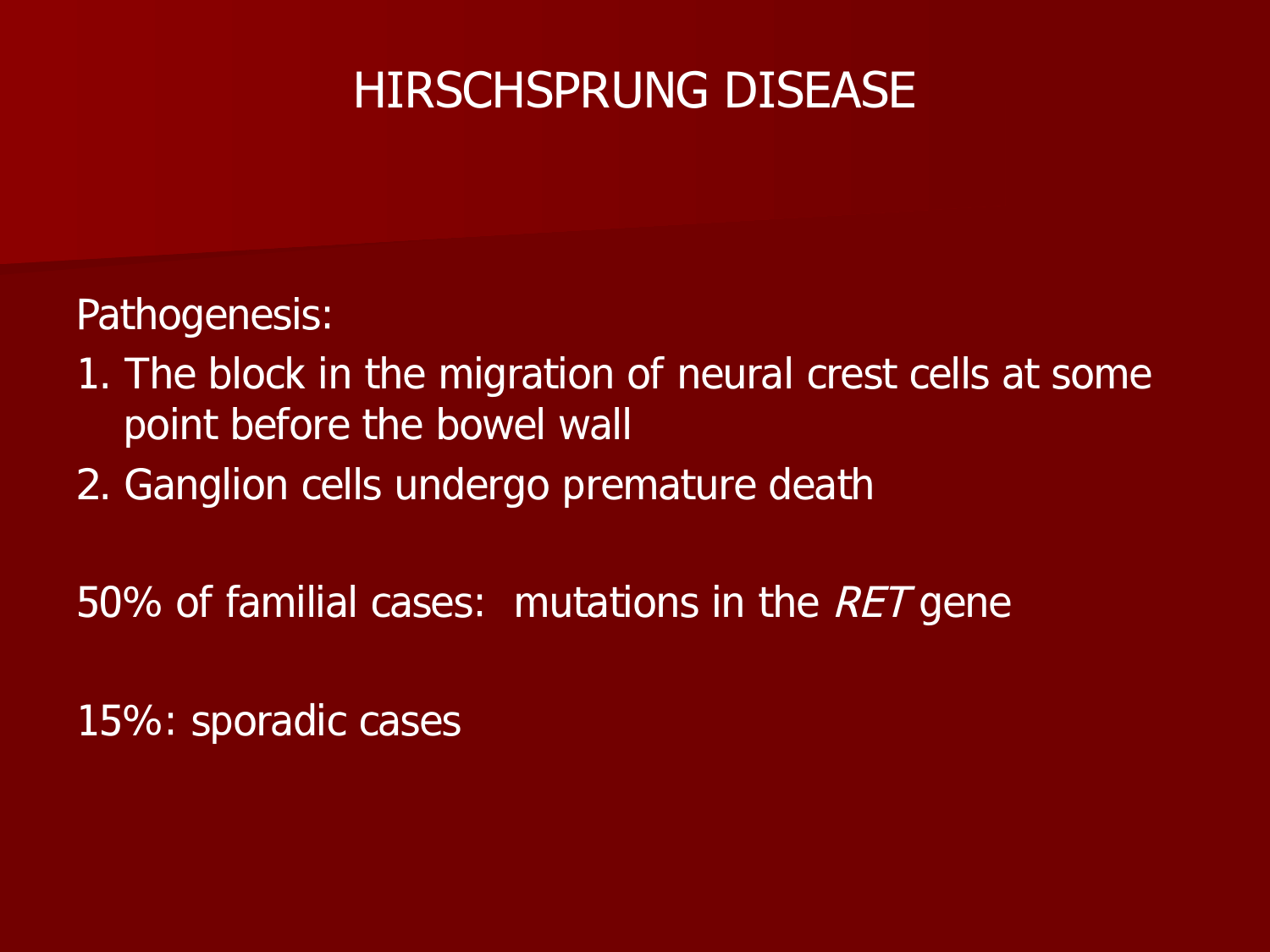

# HIRSCHSPRUNG DISEASE

Pathogenesis:
1. The block in the migration of neural crest cells at some point before the bowel wall
2. Ganglion cells undergo premature death

50% of familial cases:  mutations in the RET gene

15%: sporadic cases